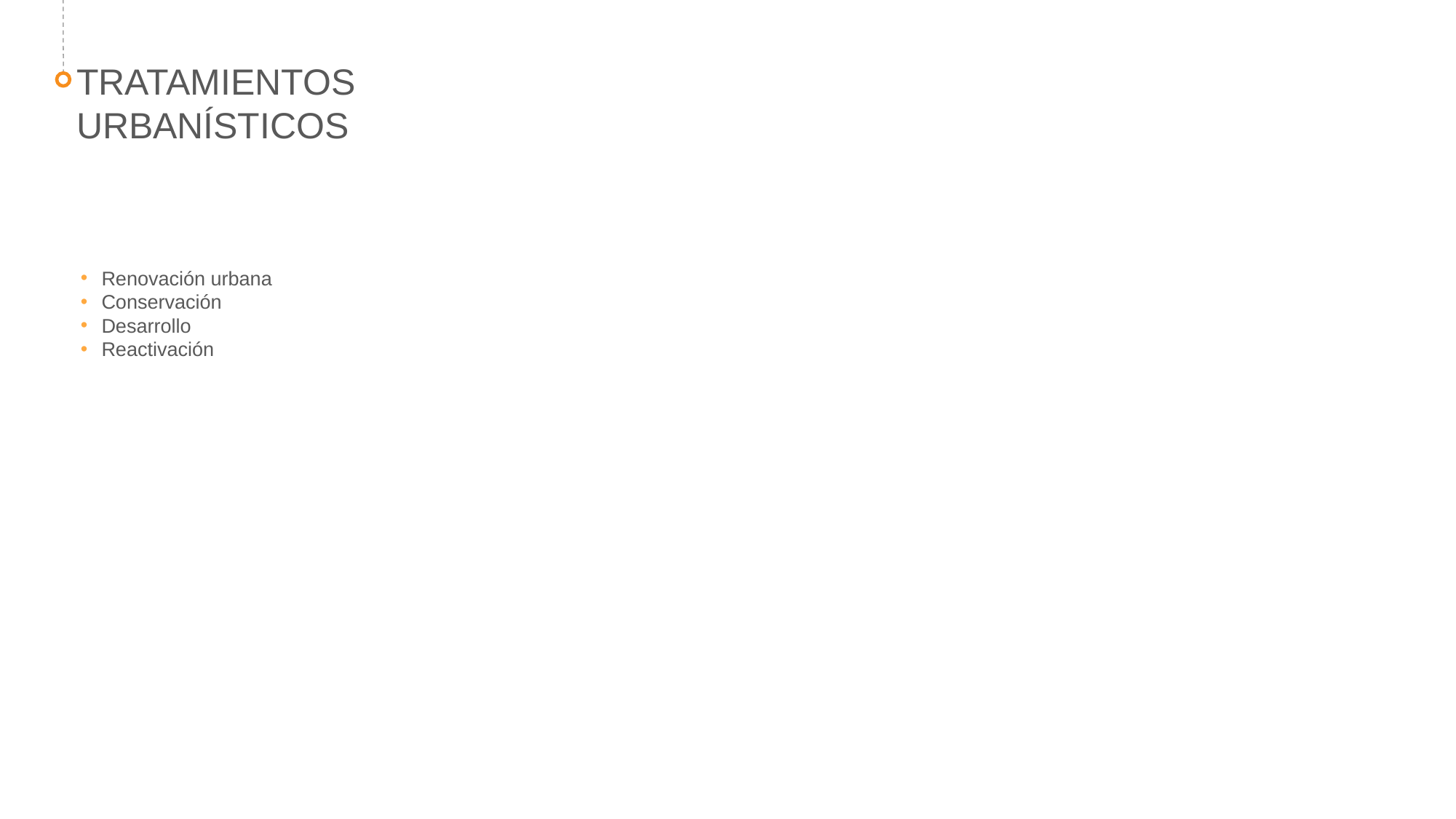

TRATAMIENTOS URBANÍSTICOS

Renovación urbana
Conservación
Desarrollo
Reactivación